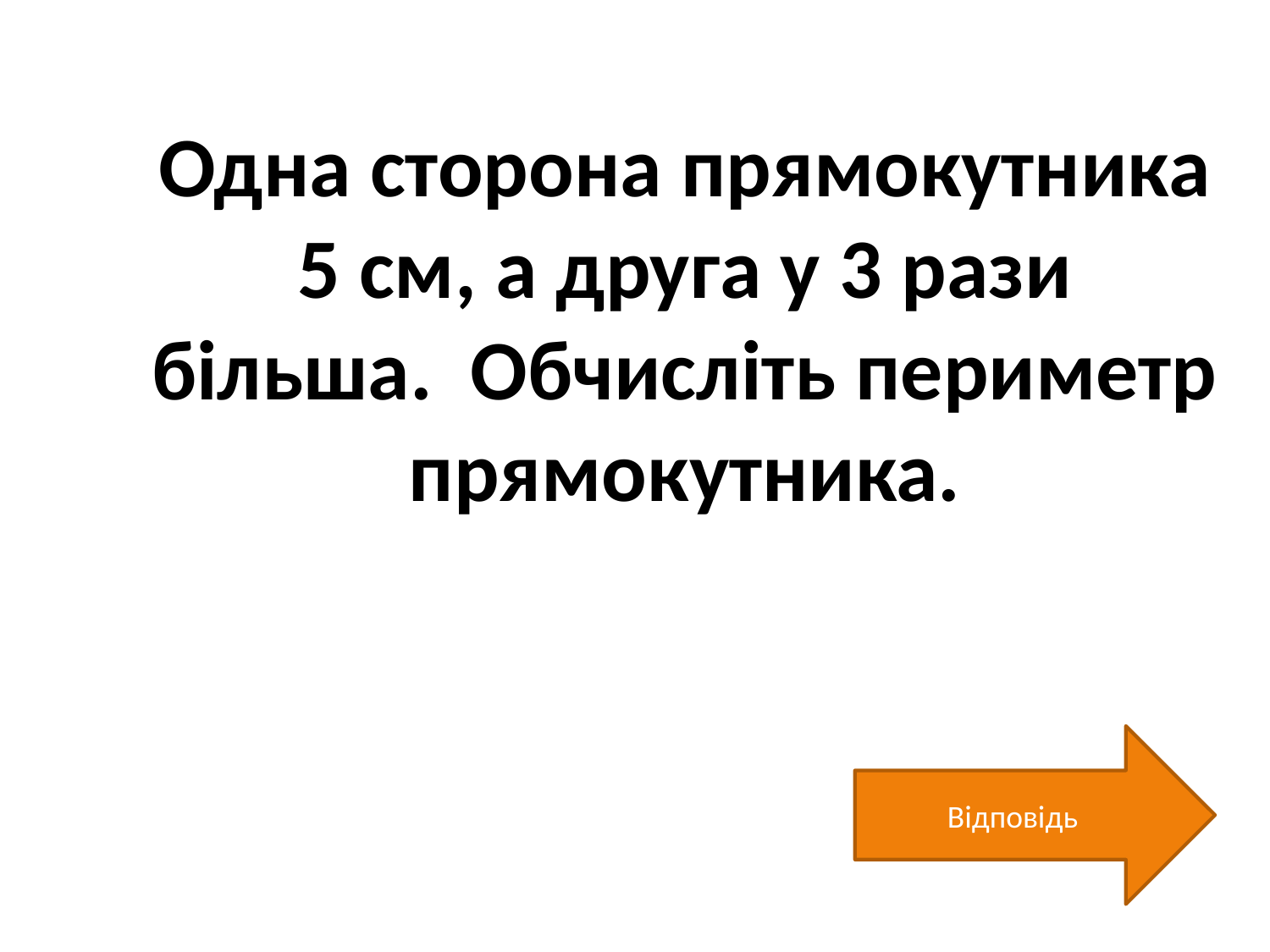

Одна сторона прямокутника 5 см, а друга у 3 рази більша.  Обчисліть периметр прямокутника.

Відповідь